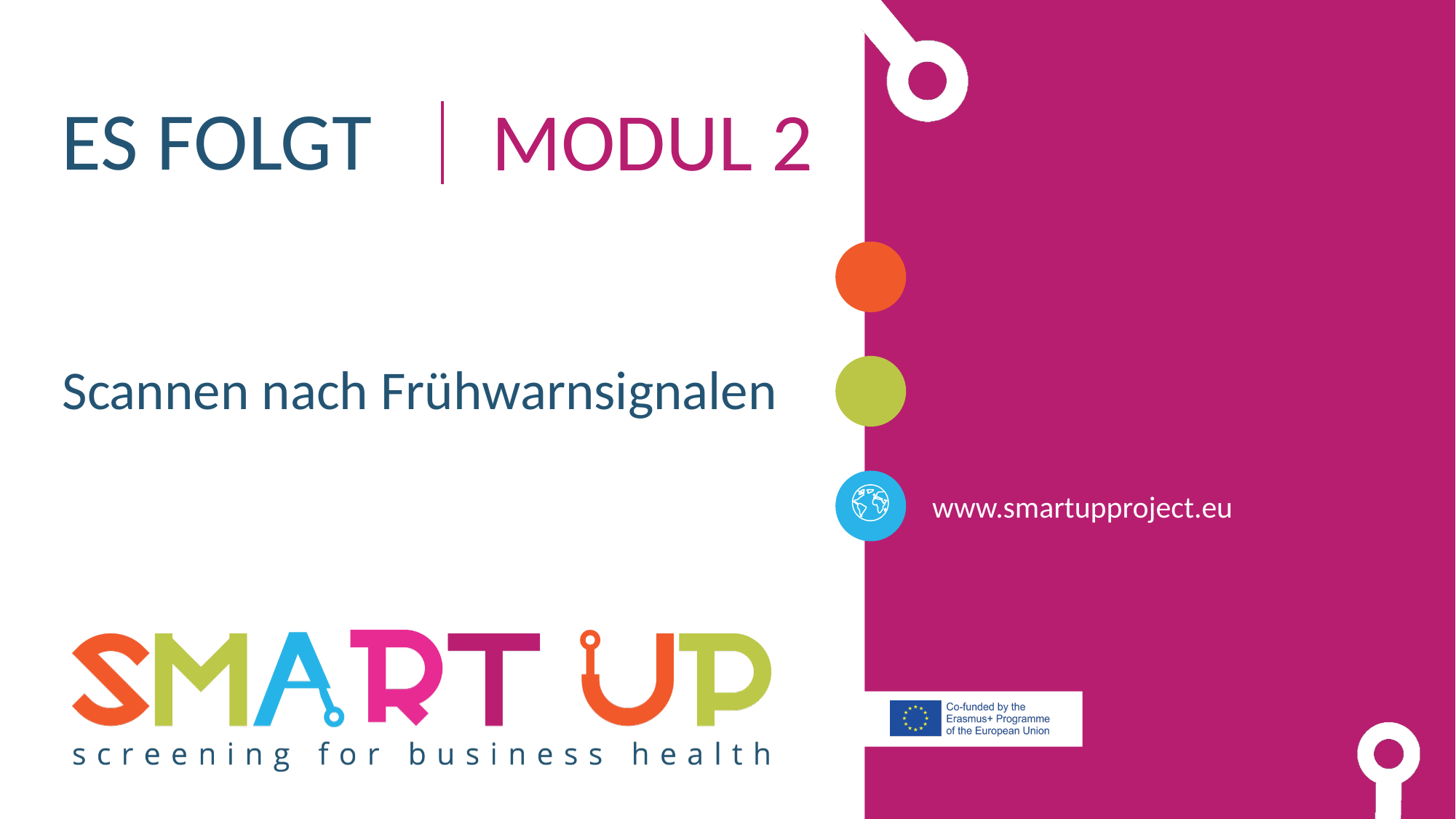

Es folgt
Modul 2
Scannen nach Frühwarnsignalen

www.smartupproject.eu